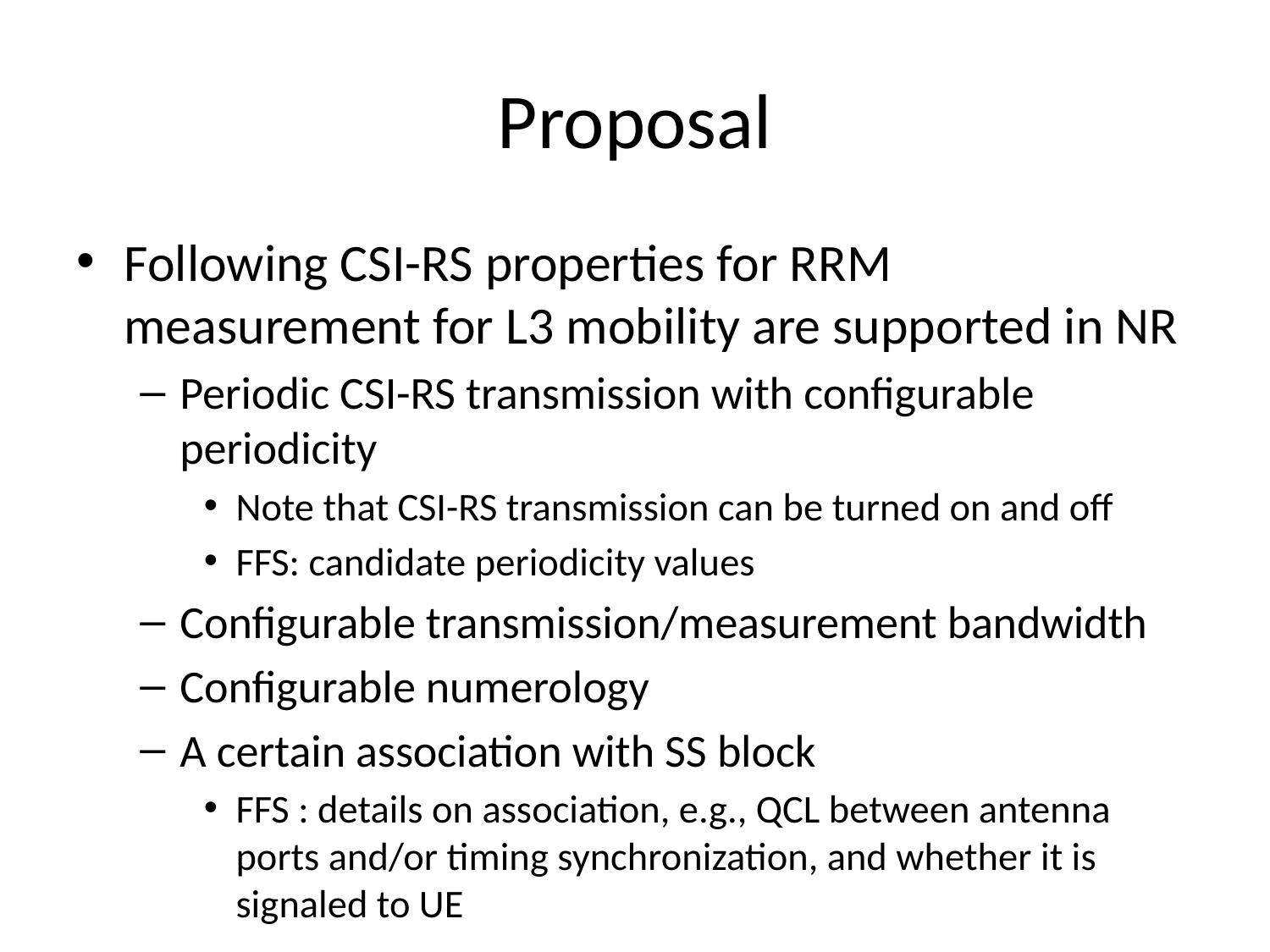

# Proposal
Following CSI-RS properties for RRM measurement for L3 mobility are supported in NR
Periodic CSI-RS transmission with configurable periodicity
Note that CSI-RS transmission can be turned on and off
FFS: candidate periodicity values
Configurable transmission/measurement bandwidth
Configurable numerology
A certain association with SS block
FFS : details on association, e.g., QCL between antenna ports and/or timing synchronization, and whether it is signaled to UE